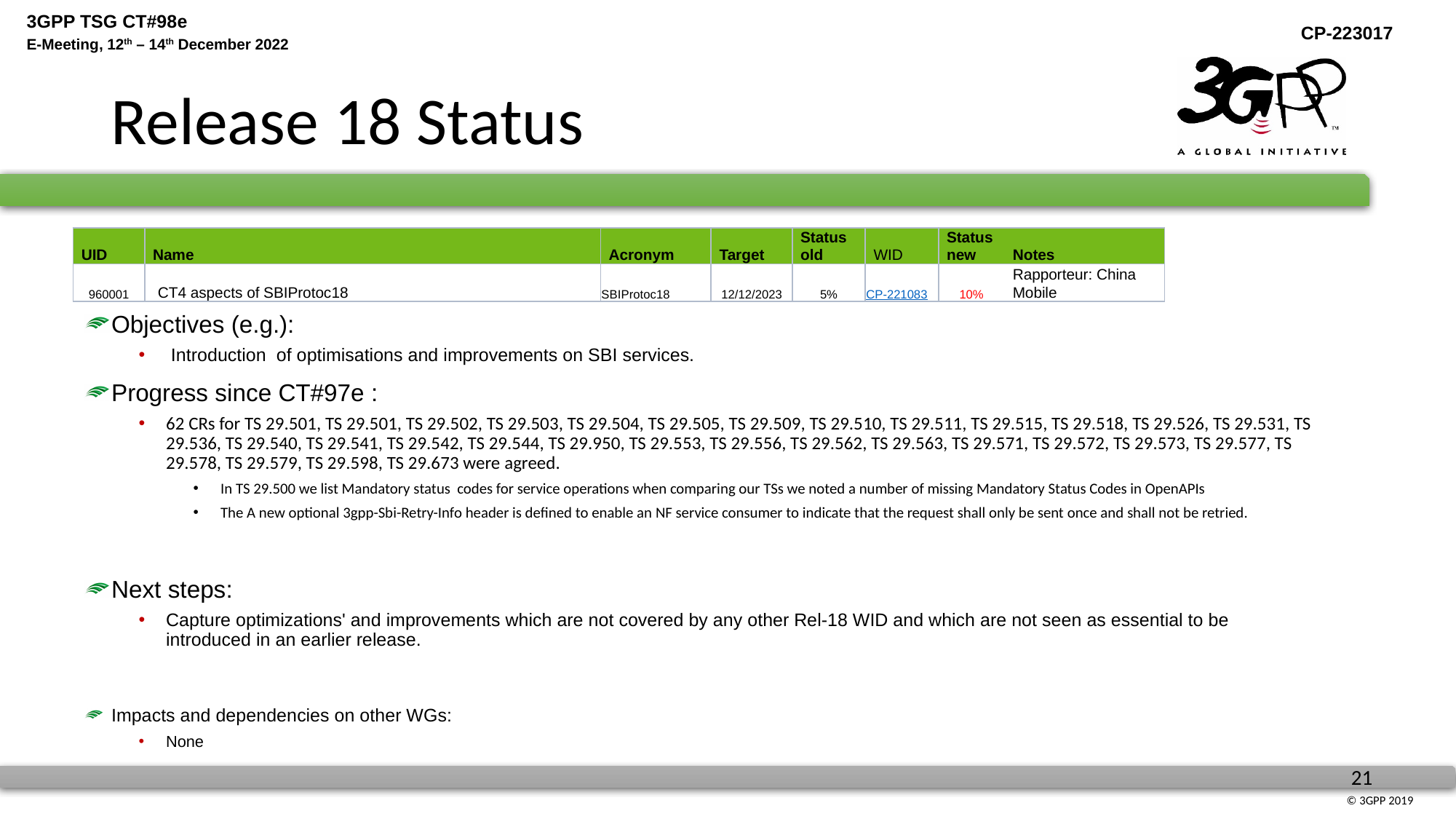

# Release 18 Status
| UID | Name | Acronym | Target | Status old | WID | Status new | Notes |
| --- | --- | --- | --- | --- | --- | --- | --- |
| 960001 | CT4 aspects of SBIProtoc18 | SBIProtoc18 | 12/12/2023 | 5% | CP-221083 | 10% | Rapporteur: China Mobile |
Objectives (e.g.):
 Introduction  of optimisations and improvements on SBI services.
Progress since CT#97e :
62 CRs for TS 29.501, TS 29.501, TS 29.502, TS 29.503, TS 29.504, TS 29.505, TS 29.509, TS 29.510, TS 29.511, TS 29.515, TS 29.518, TS 29.526, TS 29.531, TS 29.536, TS 29.540, TS 29.541, TS 29.542, TS 29.544, TS 29.950, TS 29.553, TS 29.556, TS 29.562, TS 29.563, TS 29.571, TS 29.572, TS 29.573, TS 29.577, TS 29.578, TS 29.579, TS 29.598, TS 29.673 were agreed.
In TS 29.500 we list Mandatory status  codes for service operations when comparing our TSs we noted a number of missing Mandatory Status Codes in OpenAPIs
The A new optional 3gpp-Sbi-Retry-Info header is defined to enable an NF service consumer to indicate that the request shall only be sent once and shall not be retried.

Next steps:
Capture optimizations' and improvements which are not covered by any other Rel-18 WID and which are not seen as essential to be introduced in an earlier release.

Impacts and dependencies on other WGs:
None